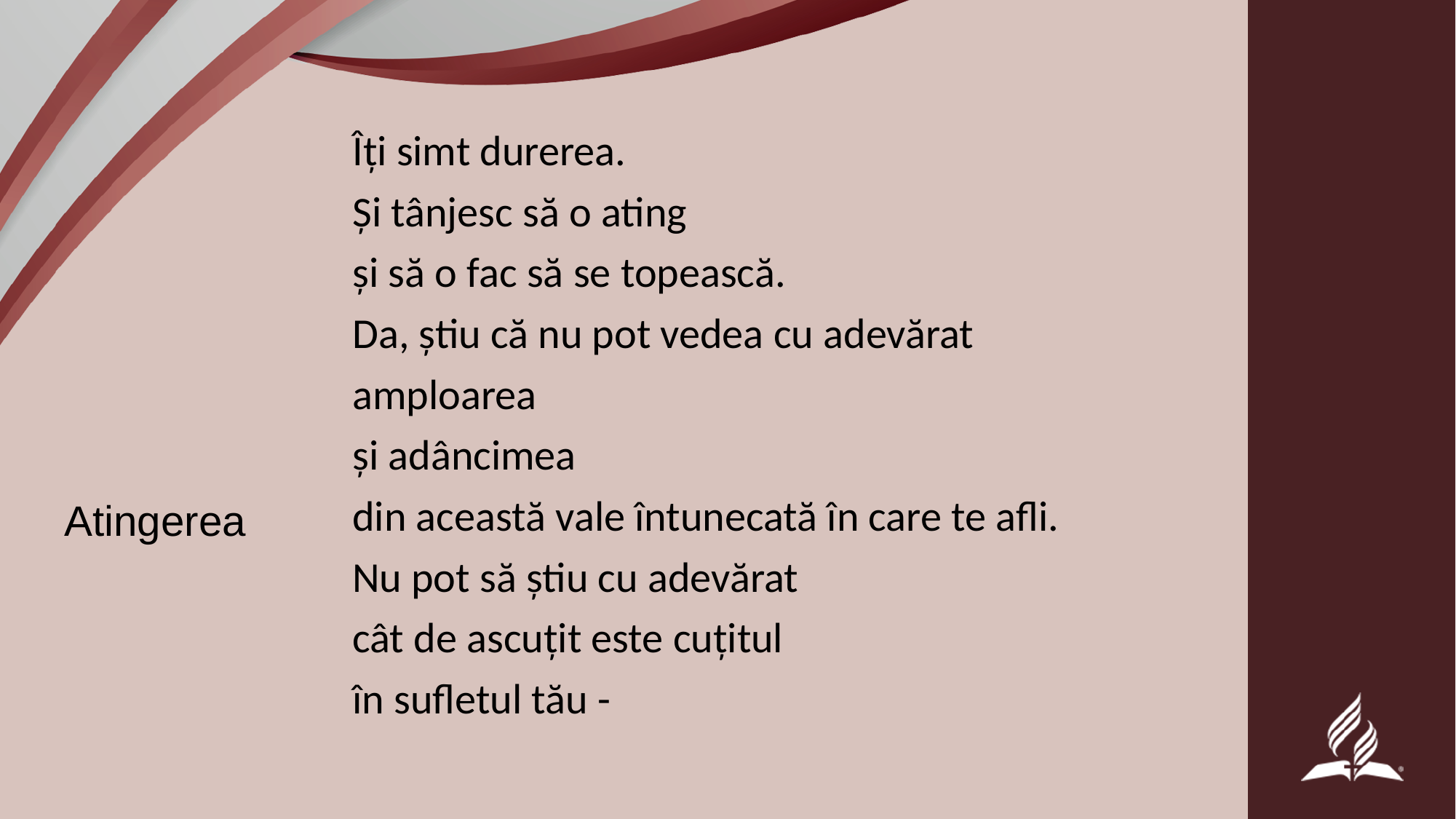

Îți simt durerea.
Și tânjesc să o ating
și să o fac să se topească.
Da, știu că nu pot vedea cu adevărat
amploarea
și adâncimea
din această vale întunecată în care te afli.
Nu pot să știu cu adevărat
cât de ascuțit este cuțitul
în sufletul tău -
# Atingerea